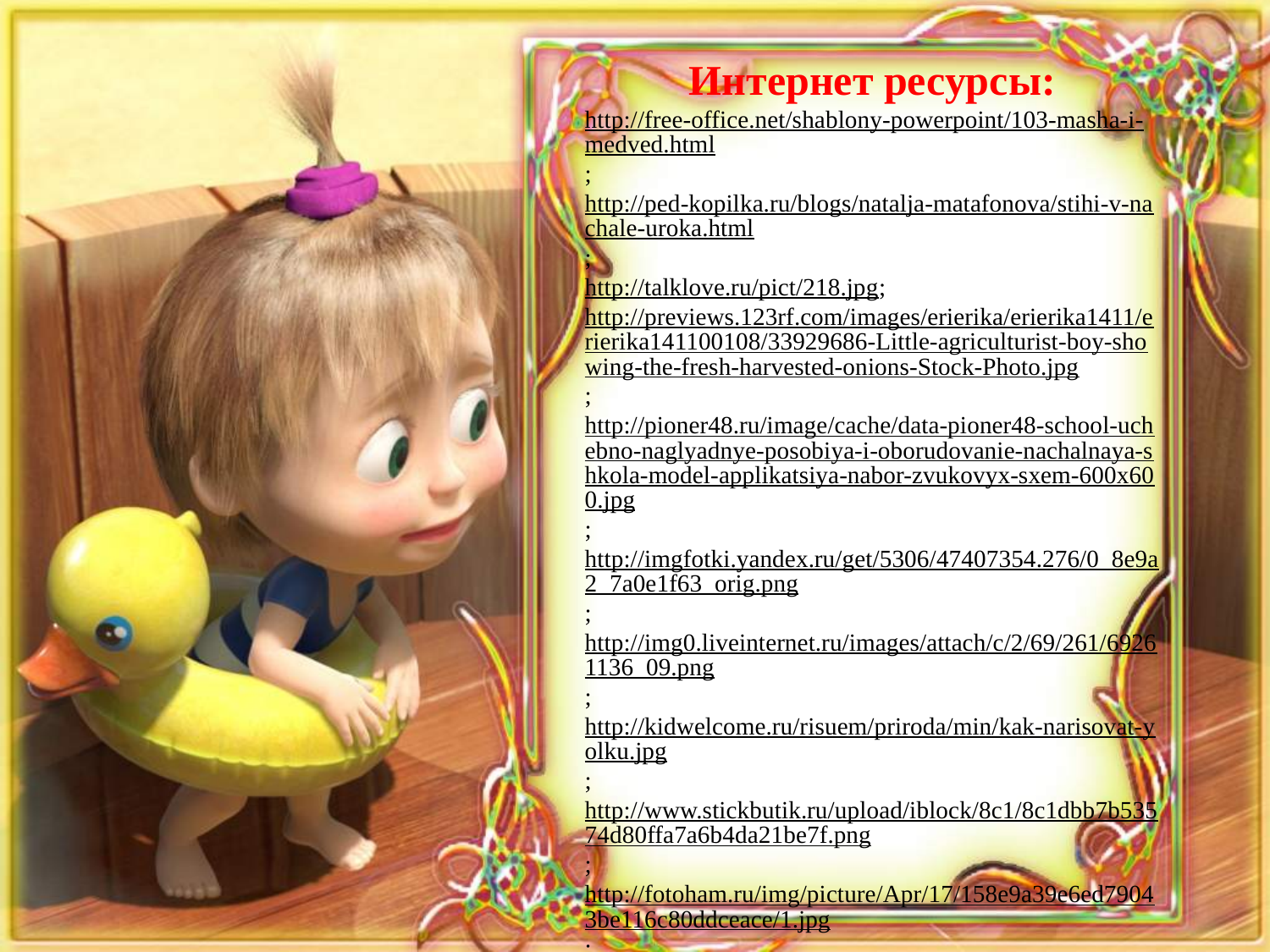

Интернет ресурсы:
http://free-office.net/shablony-powerpoint/103-masha-i-medved.html;
http://ped-kopilka.ru/blogs/natalja-matafonova/stihi-v-nachale-uroka.html;
http://talklove.ru/pict/218.jpg;
http://previews.123rf.com/images/erierika/erierika1411/erierika141100108/33929686-Little-agriculturist-boy-showing-the-fresh-harvested-onions-Stock-Photo.jpg;
http://pioner48.ru/image/cache/data-pioner48-school-uchebno-naglyadnye-posobiya-i-oborudovanie-nachalnaya-shkola-model-applikatsiya-nabor-zvukovyx-sxem-600x600.jpg;
http://imgfotki.yandex.ru/get/5306/47407354.276/0_8e9a2_7a0e1f63_orig.png;
http://img0.liveinternet.ru/images/attach/c/2/69/261/69261136_09.png;
http://kidwelcome.ru/risuem/priroda/min/kak-narisovat-yolku.jpg;
http://www.stickbutik.ru/upload/iblock/8c1/8c1dbb7b53574d80ffa7a6b4da21be7f.png;
http://fotoham.ru/img/picture/Apr/17/158e9a39e6ed79043be116c80ddceace/1.jpg;
http://www.e-kuzbass.ru/upload/afisha/payed/151.jpg;
http://wordgdz.ru/azbuka-1-klass-goretskiy-kiryushkin-1-2-chast/;
http://www.5splusom-school.ru/books/2917/?#31.